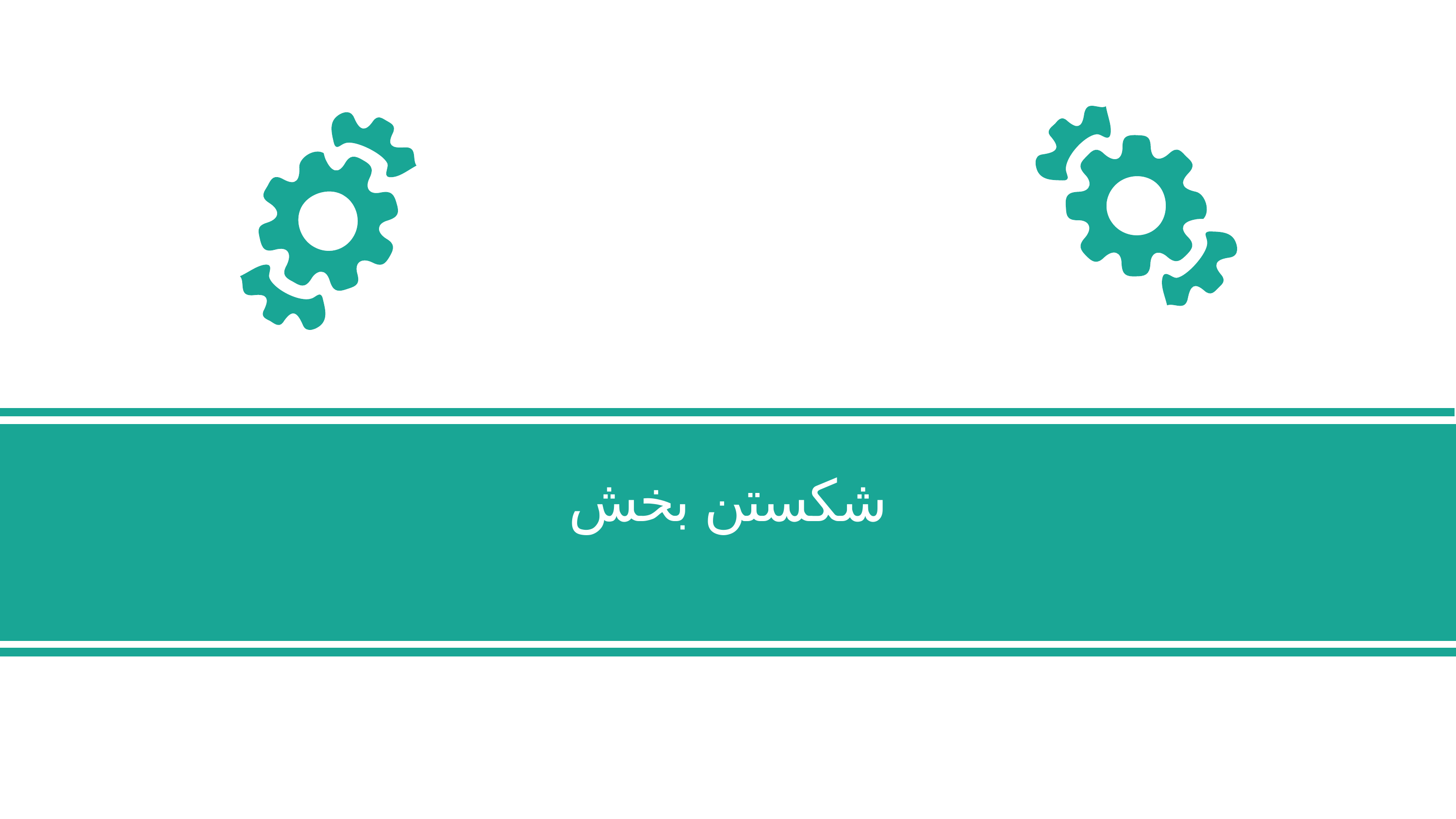

شکستن بخش
Insert the Sub Title of Your Presentation